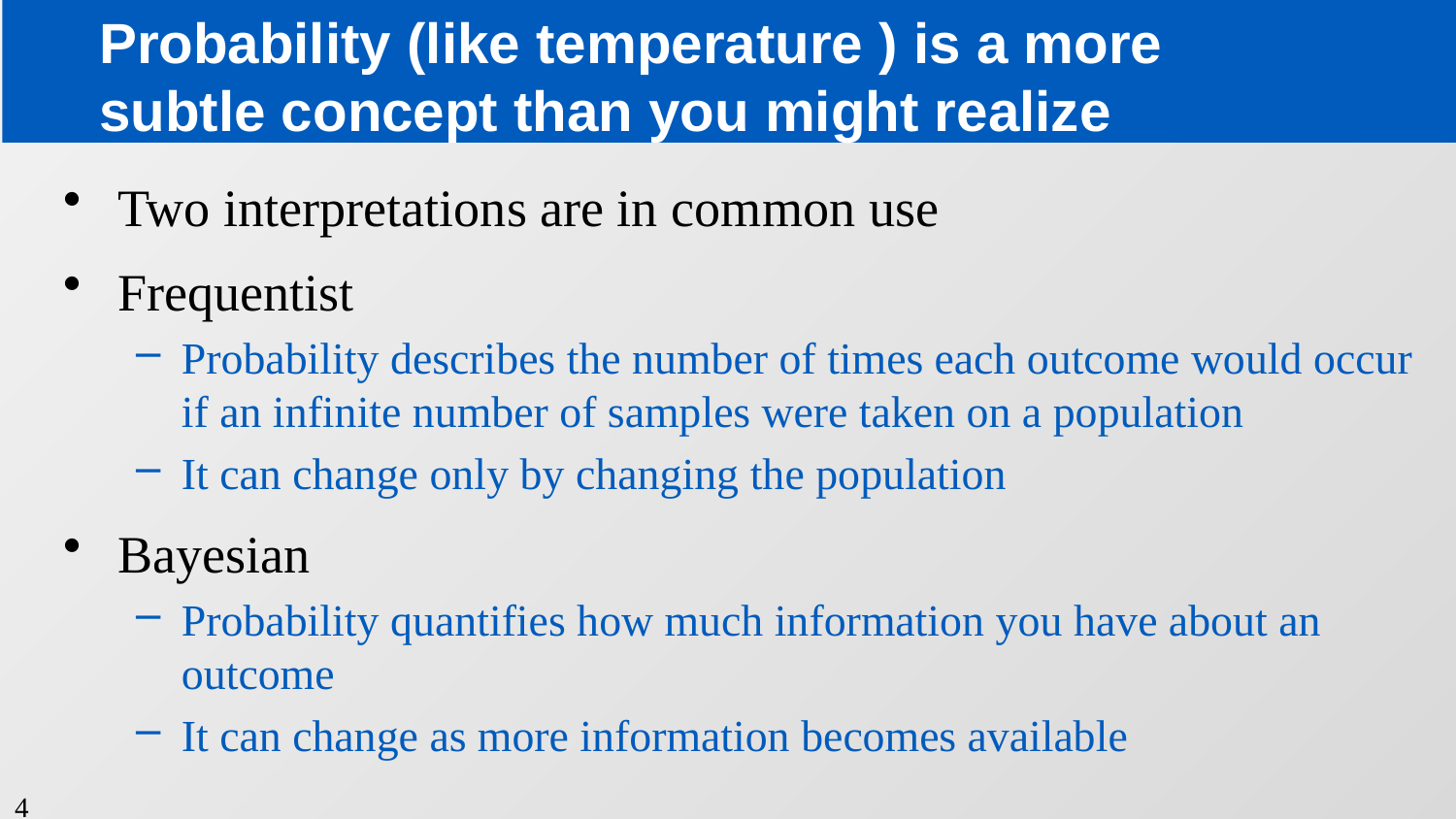

# Probability (like temperature ) is a more subtle concept than you might realize
Two interpretations are in common use
Frequentist
Probability describes the number of times each outcome would occur if an infinite number of samples were taken on a population
It can change only by changing the population
Bayesian
Probability quantifies how much information you have about an outcome
It can change as more information becomes available
4